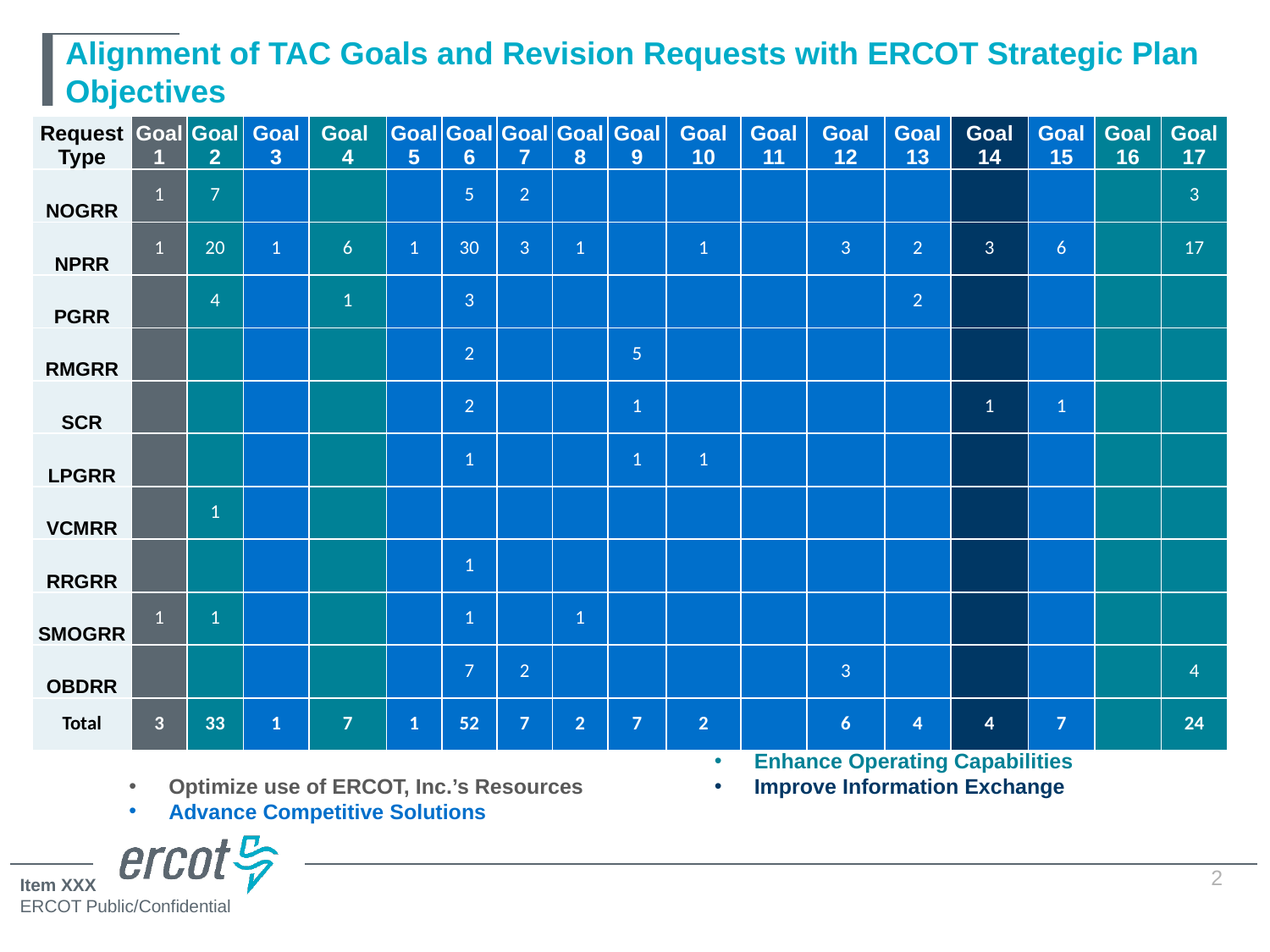

# Alignment of TAC Goals and Revision Requests with ERCOT Strategic Plan Objectives
| Request Type | Goal 1 | Goal 2 | Goal 3 | Goal 4 | Goal 5 | Goal 6 | Goal 7 | Goal 8 | Goal 9 | Goal 10 | Goal 11 | Goal 12 | Goal 13 | Goal 14 | Goal 15 | Goal 16 | Goal 17 |
| --- | --- | --- | --- | --- | --- | --- | --- | --- | --- | --- | --- | --- | --- | --- | --- | --- | --- |
| NOGRR | 1 | 7 |  |  |  | 5 | 2 |  |  |  |  |  |  |  |  |  | 3 |
| NPRR | 1 | 20 | 1 | 6 | 1 | 30 | 3 | 1 |  | 1 |  | 3 | 2 | 3 | 6 |  | 17 |
| PGRR |  | 4 |  | 1 |  | 3 |  |  |  |  |  |  | 2 |  |  |  |  |
| RMGRR |  |  |  |  |  | 2 |  |  | 5 |  |  |  |  |  |  |  |  |
| SCR |  |  |  |  |  | 2 |  |  | 1 |  |  |  |  | 1 | 1 |  |  |
| LPGRR |  |  |  |  |  | 1 |  |  | 1 | 1 |  |  |  |  |  |  |  |
| VCMRR |  | 1 |  |  |  |  |  |  |  |  |  |  |  |  |  |  |  |
| RRGRR |  |  |  |  |  | 1 |  |  |  |  |  |  |  |  |  |  |  |
| SMOGRR | 1 | 1 |  |  |  | 1 |  | 1 |  |  |  |  |  |  |  |  |  |
| OBDRR |  |  |  |  |  | 7 | 2 |  |  |  |  | 3 |  |  |  |  | 4 |
| Total | 3 | 33 | 1 | 7 | 1 | 52 | 7 | 2 | 7 | 2 |  | 6 | 4 | 4 | 7 |  | 24 |

Optimize use of ERCOT, Inc.’s Resources
Advance Competitive Solutions

Enhance Operating Capabilities
Improve Information Exchange
2